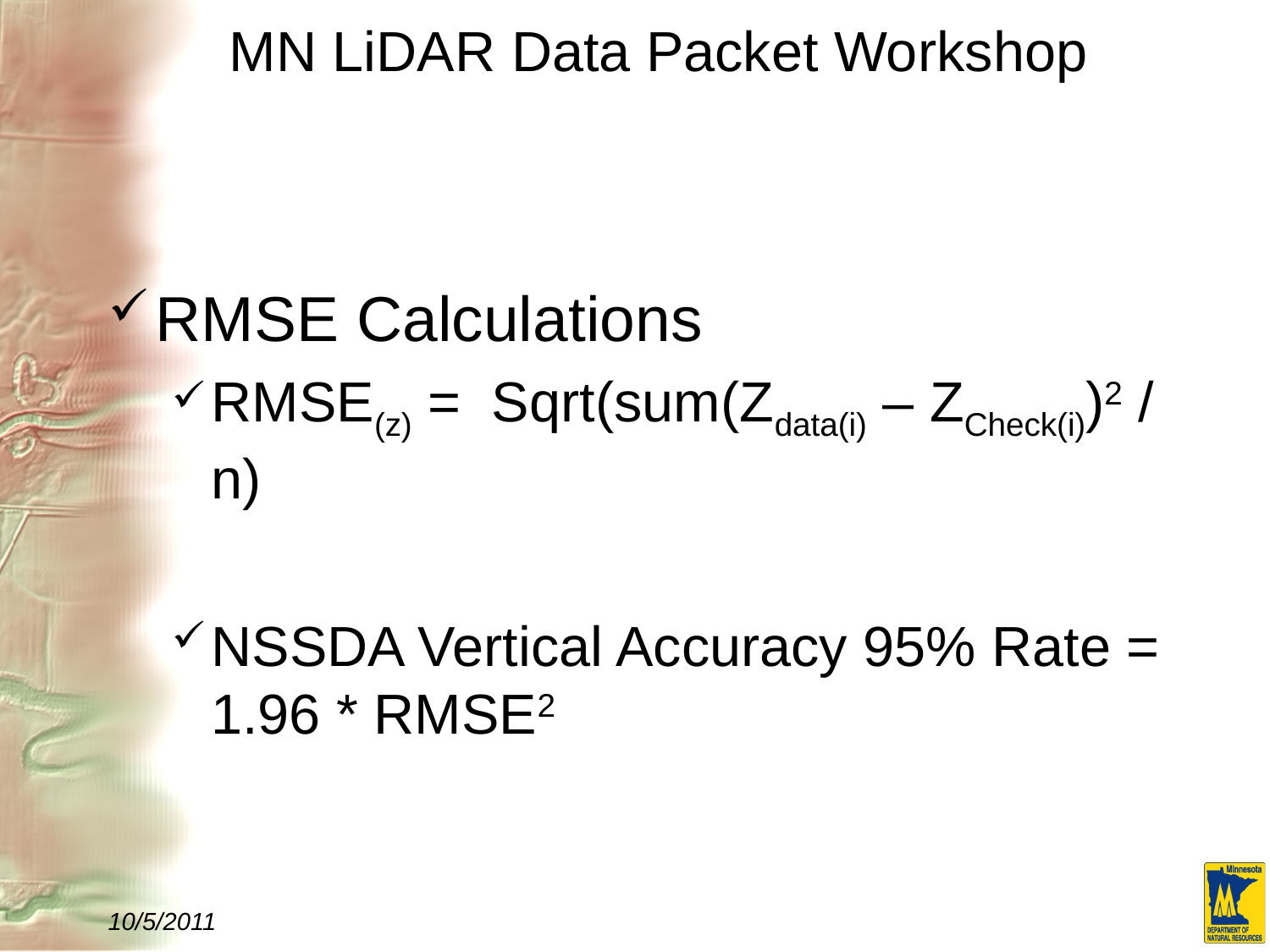

# MN LiDAR Data Packet Workshop
RMSE Calculations
RMSE(z) =  Sqrt(sum(Zdata(i) – ZCheck(i))2 / n)

NSSDA Vertical Accuracy 95% Rate = 1.96 * RMSE2

10/5/2011